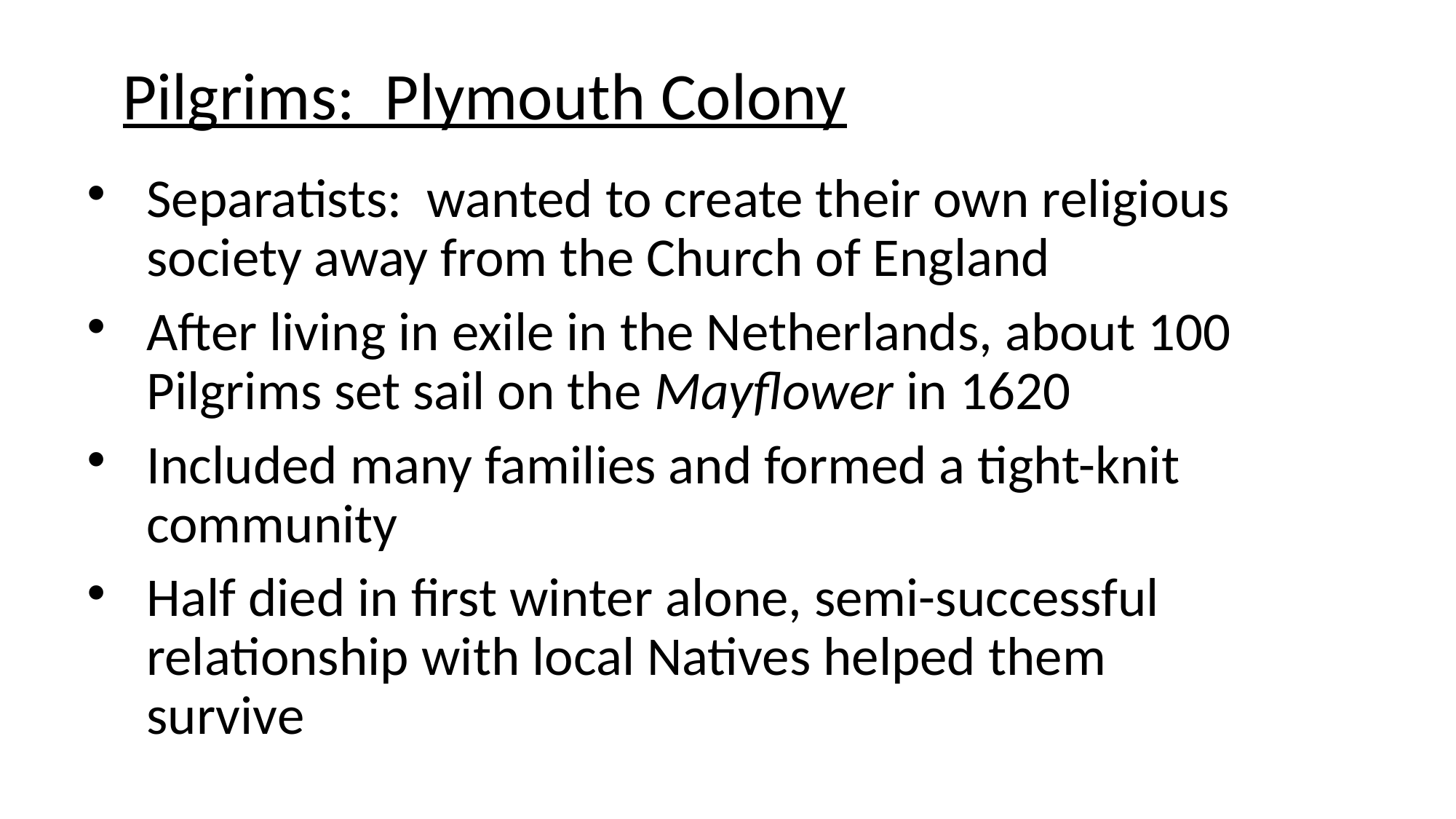

# Pilgrims:  Plymouth Colony
Separatists:  wanted to create their own religious society away from the Church of England
After living in exile in the Netherlands, about 100 Pilgrims set sail on the Mayflower in 1620
Included many families and formed a tight-knit community
Half died in first winter alone, semi-successful relationship with local Natives helped them survive